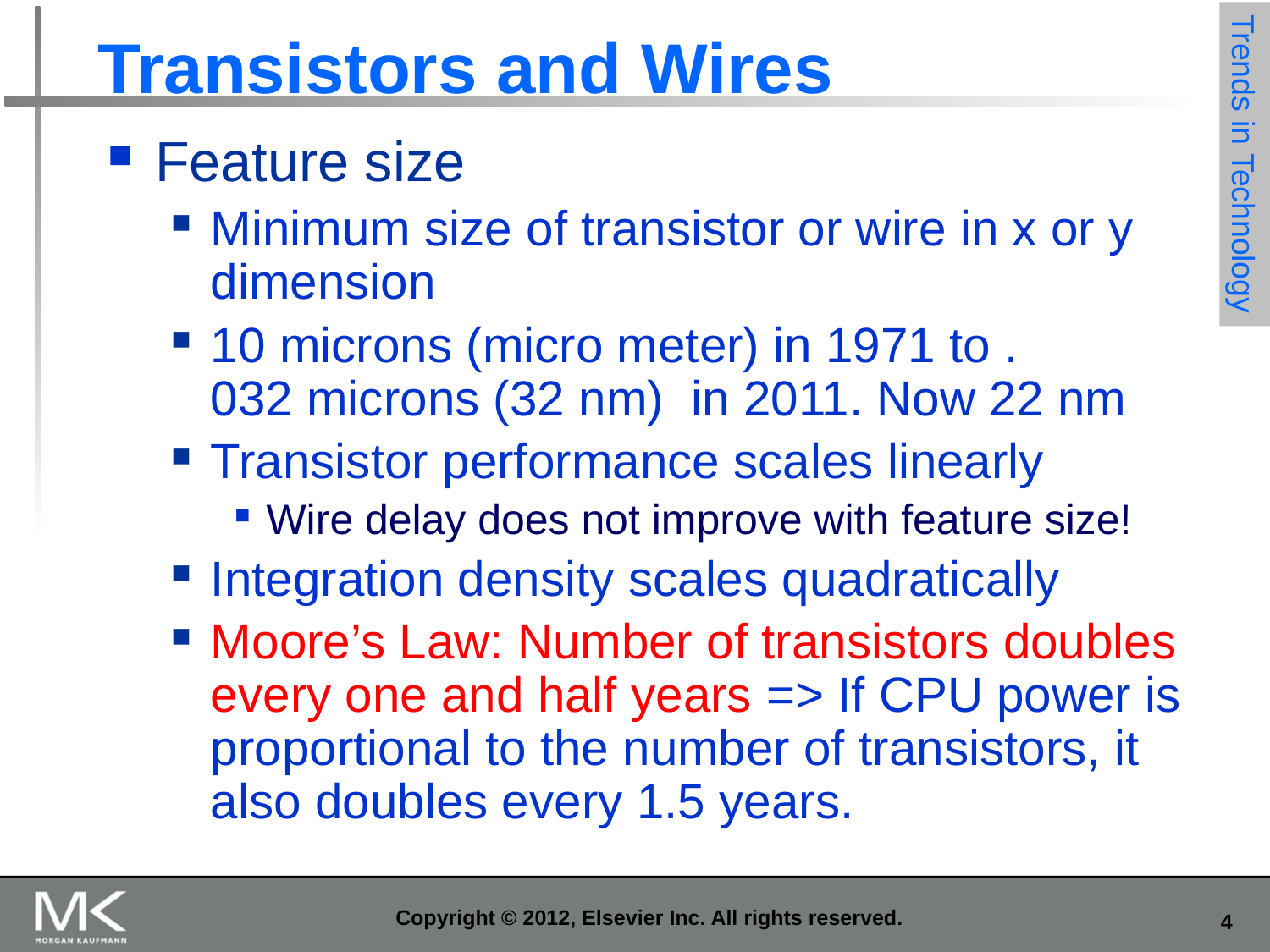

# Transistors and Wires
Feature size
Minimum size of transistor or wire in x or y dimension
10 microns (micro meter) in 1971 to .          032 microns (32 nm)  in 2011. Now 22 nm
Transistor performance scales linearly
Wire delay does not improve with feature size!
Integration density scales quadratically
Moore’s Law: Number of transistors doubles every one and half years => If CPU power is proportional to the number of transistors, it also doubles every 1.5 years.
Trends in Technology
Copyright © 2012, Elsevier Inc. All rights reserved.